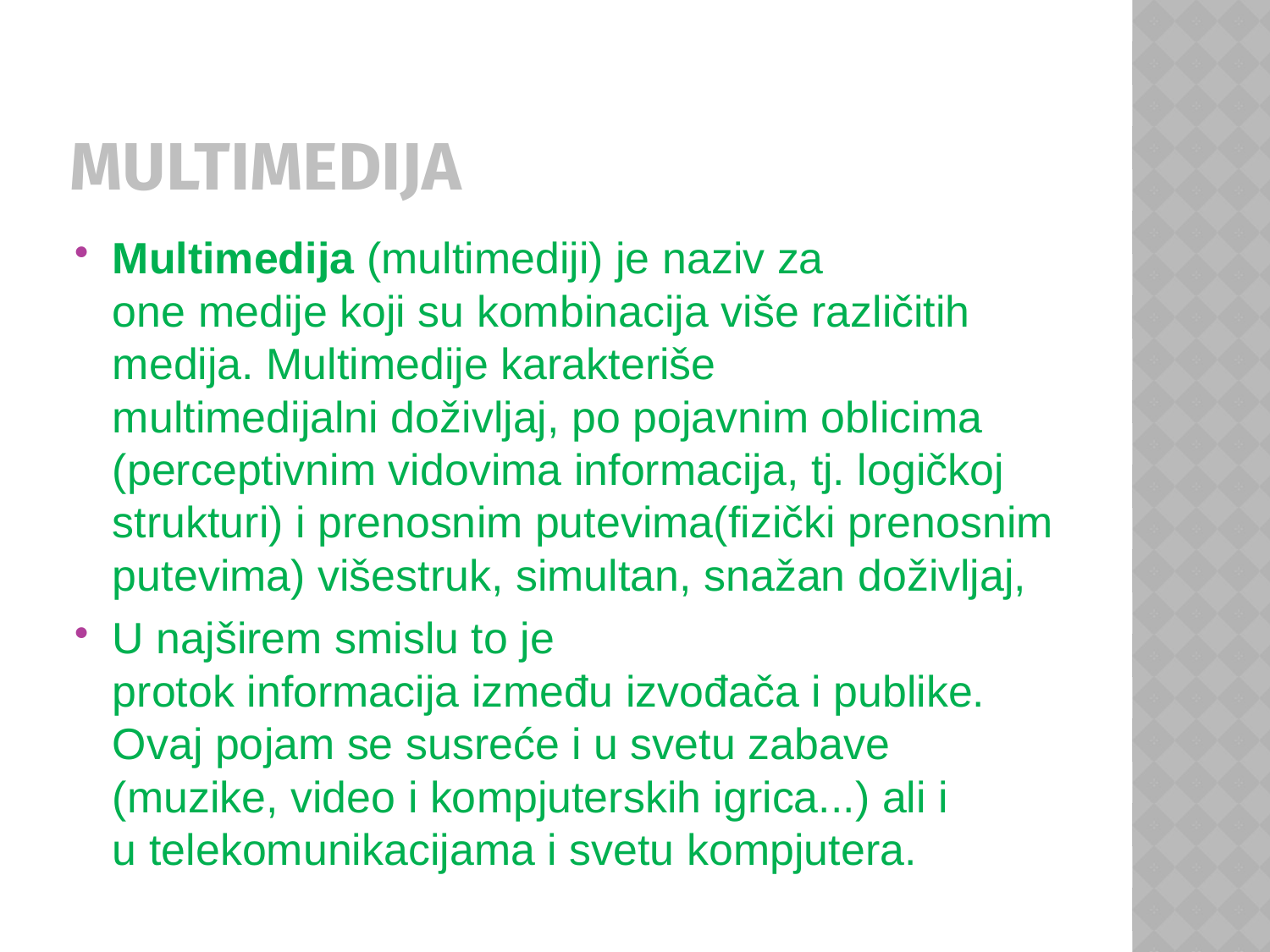

# MULTIMEDIJA
Multimedija (multimediji) je naziv za one medije koji su kombinacija više različitih medija. Multimedije karakteriše multimedijalni doživljaj, po pojavnim oblicima (perceptivnim vidovima informacija, tj. logičkoj strukturi) i prenosnim putevima(fizički prenosnim putevima) višestruk, simultan, snažan doživljaj,
U najširem smislu to je protok informacija između izvođača i publike. Ovaj pojam se susreće i u svetu zabave (muzike, video i kompjuterskih igrica...) ali i u telekomunikacijama i svetu kompjutera.